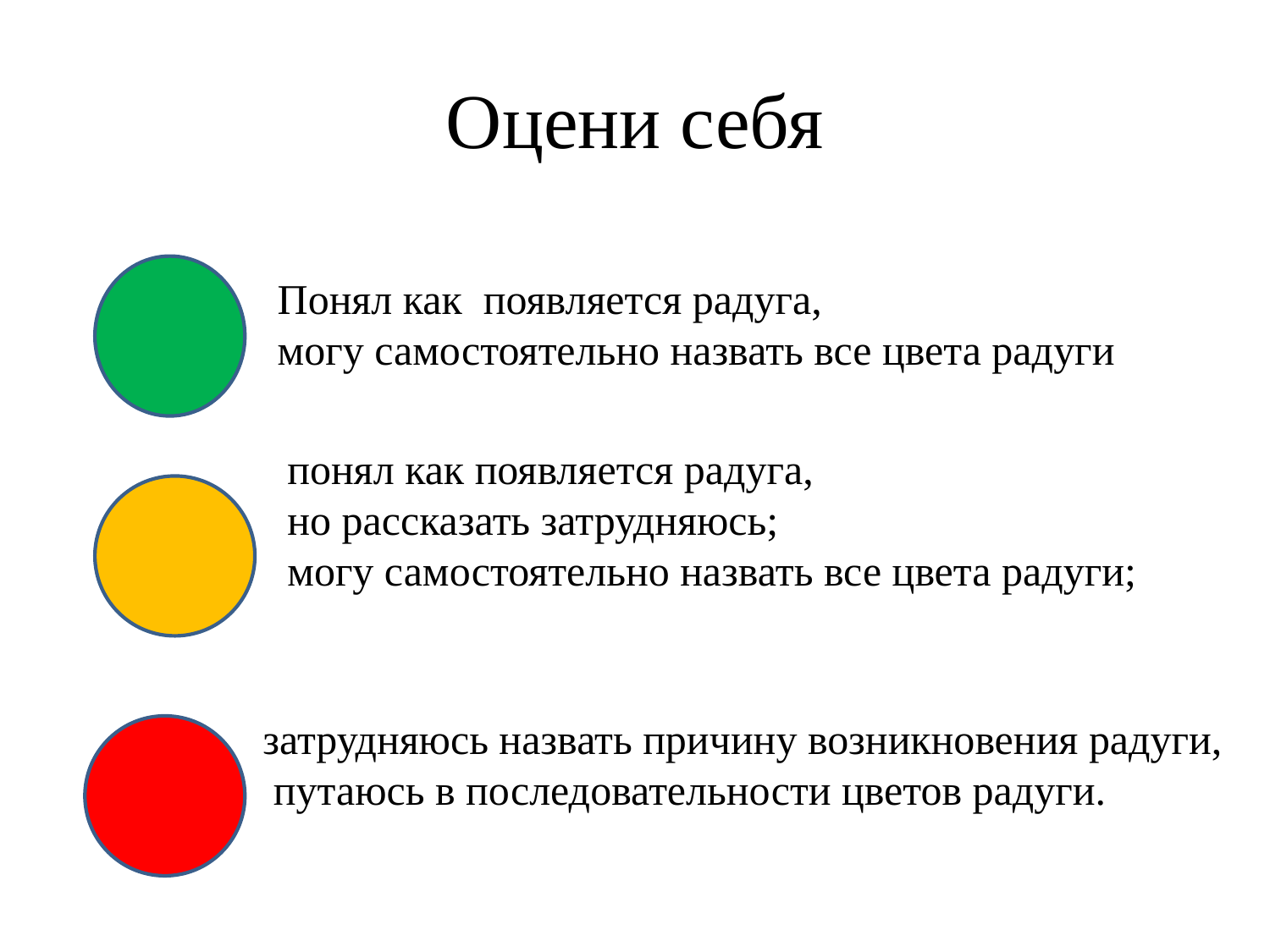

# Оцени себя

Понял как  появляется радуга,
могу самостоятельно назвать все цвета радуги
понял как появляется радуга,
но рассказать затрудняюсь;
могу самостоятельно назвать все цвета радуги;

затрудняюсь назвать причину возникновения радуги,
 путаюсь в последовательности цветов радуги.